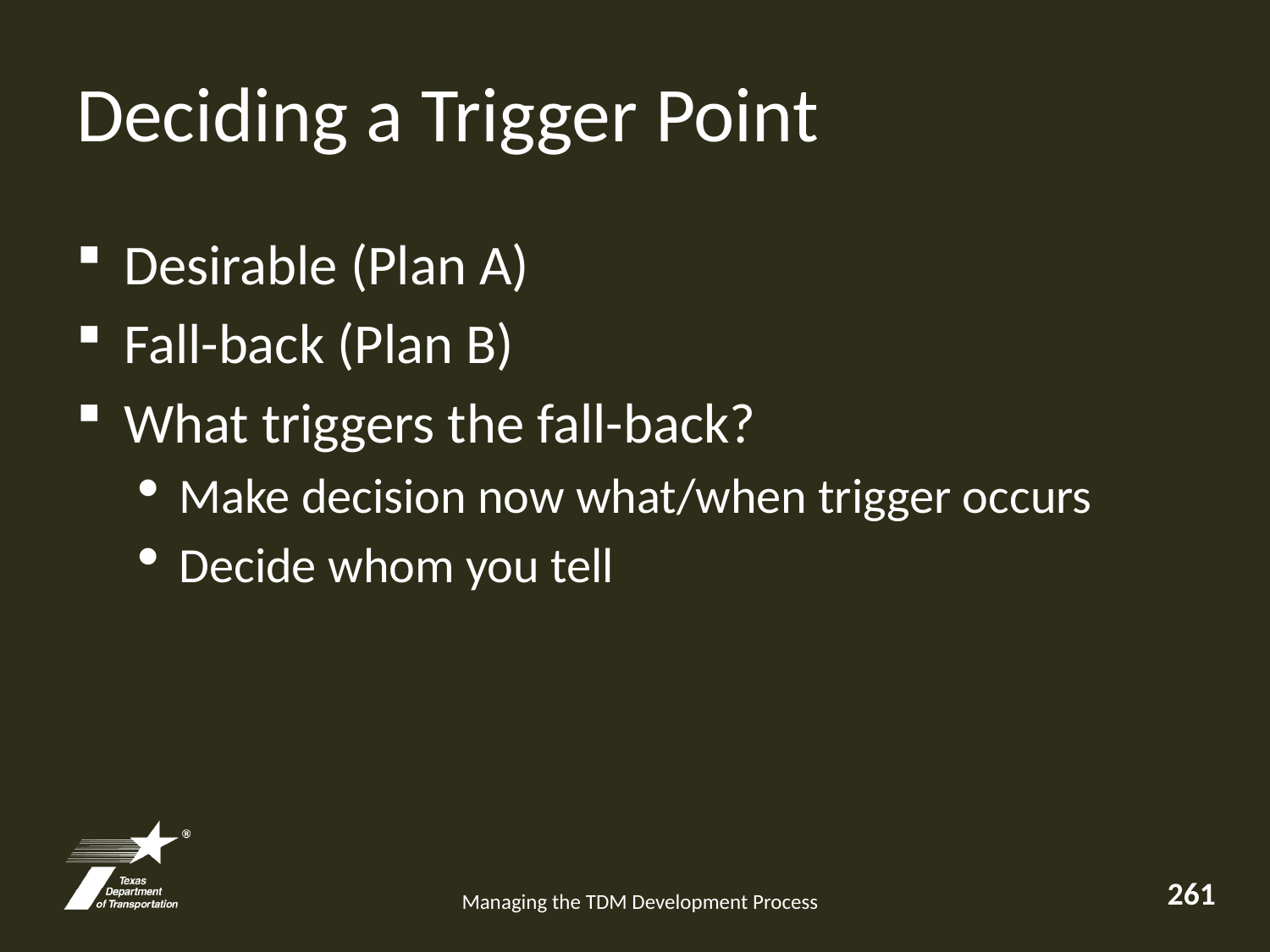

# Deciding a Trigger Point
Desirable (Plan A)
Fall-back (Plan B)
What triggers the fall-back?
Make decision now what/when trigger occurs
Decide whom you tell